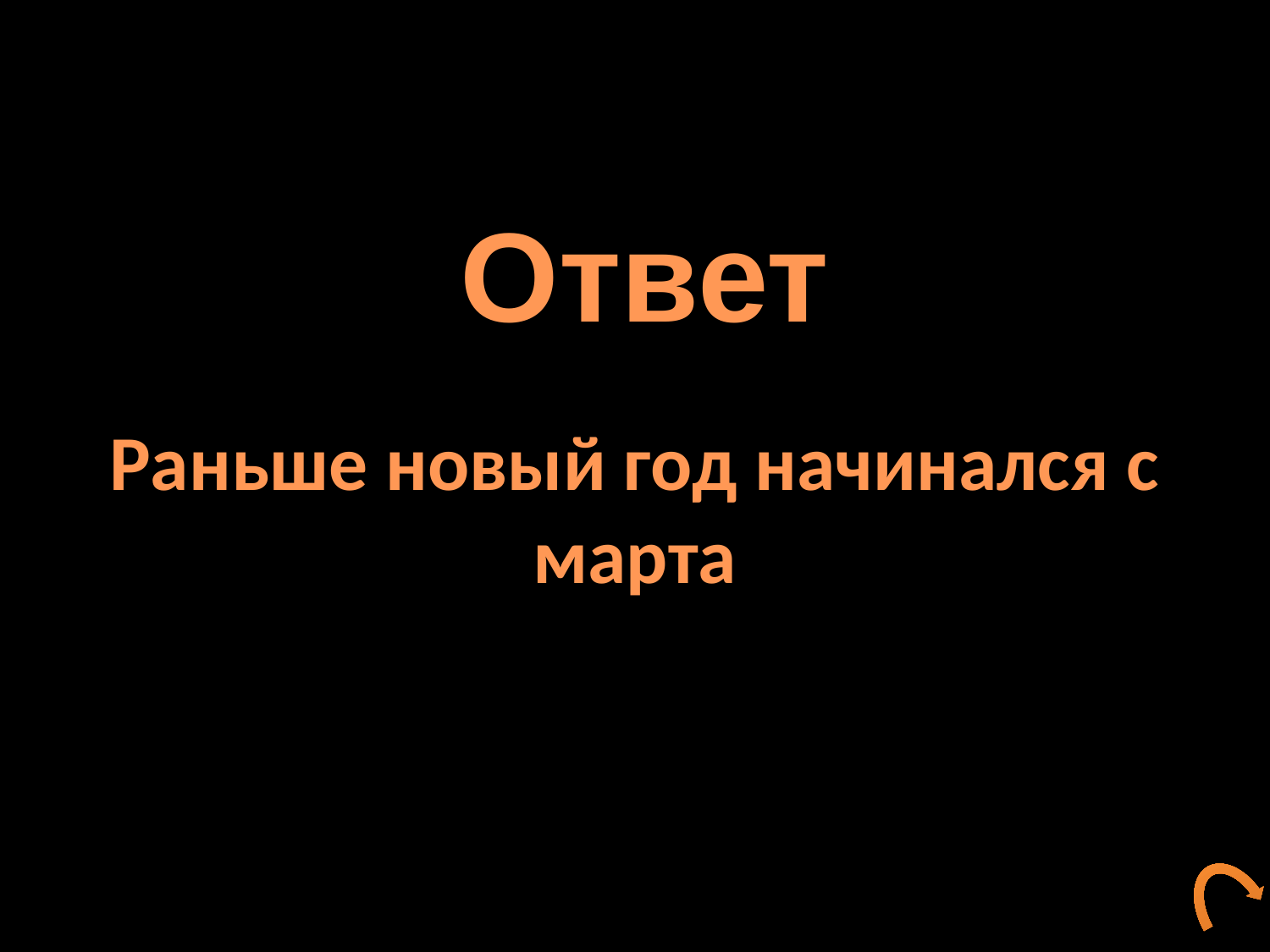

Ответ
Раньше новый год начинался с марта